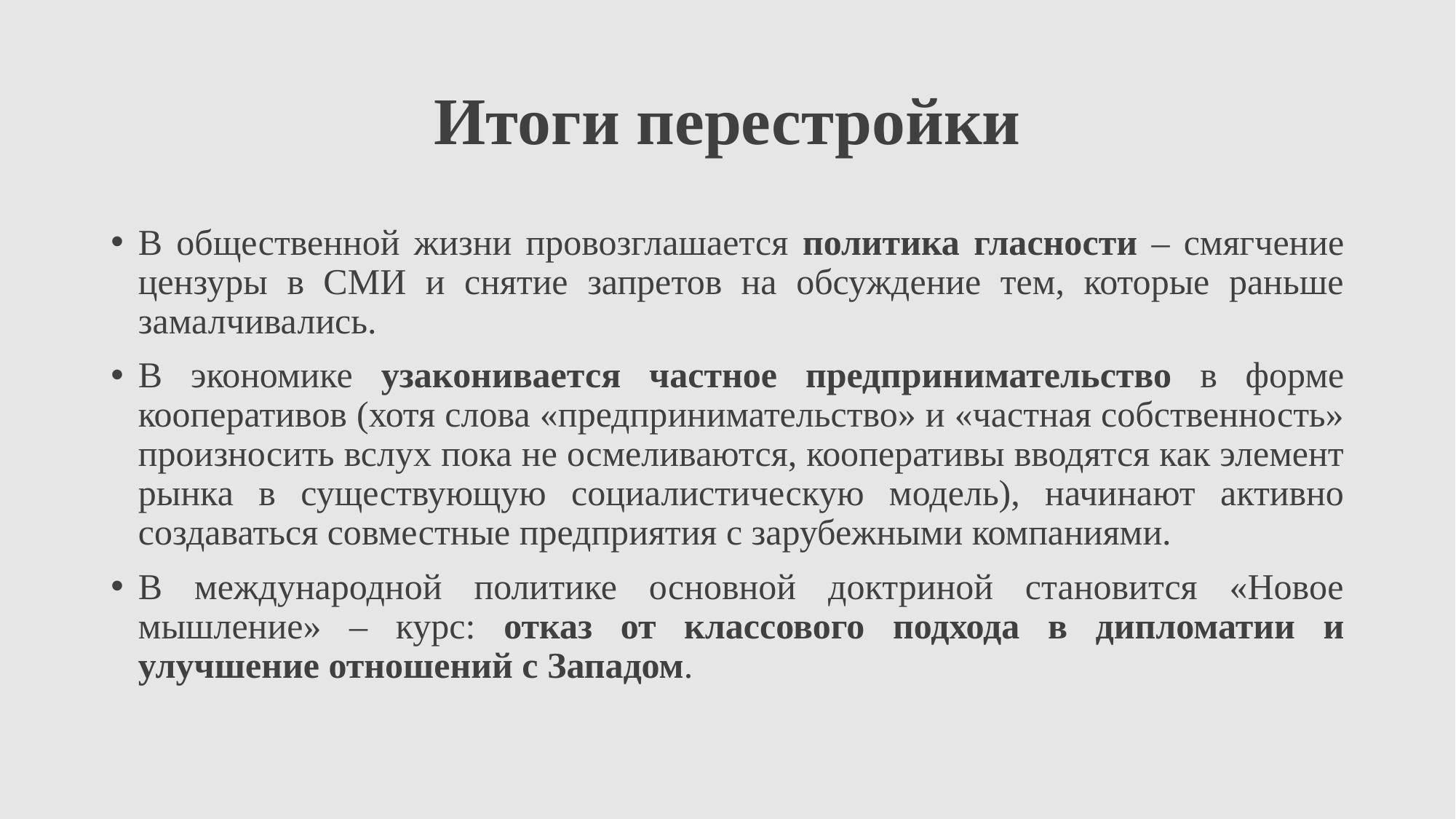

# Итоги перестройки
В общественной жизни провозглашается политика гласности – смягчение цензуры в СМИ и снятие запретов на обсуждение тем, которые раньше замалчивались.
В экономике узаконивается частное предпринимательство в форме кооперативов (хотя слова «предпринимательство» и «частная собственность» произносить вслух пока не осмеливаются, кооперативы вводятся как элемент рынка в существующую социалистическую модель), начинают активно создаваться совместные предприятия с зарубежными компаниями.
В международной политике основной доктриной становится «Новое мышление» – курс: отказ от классового подхода в дипломатии и улучшение отношений с Западом.